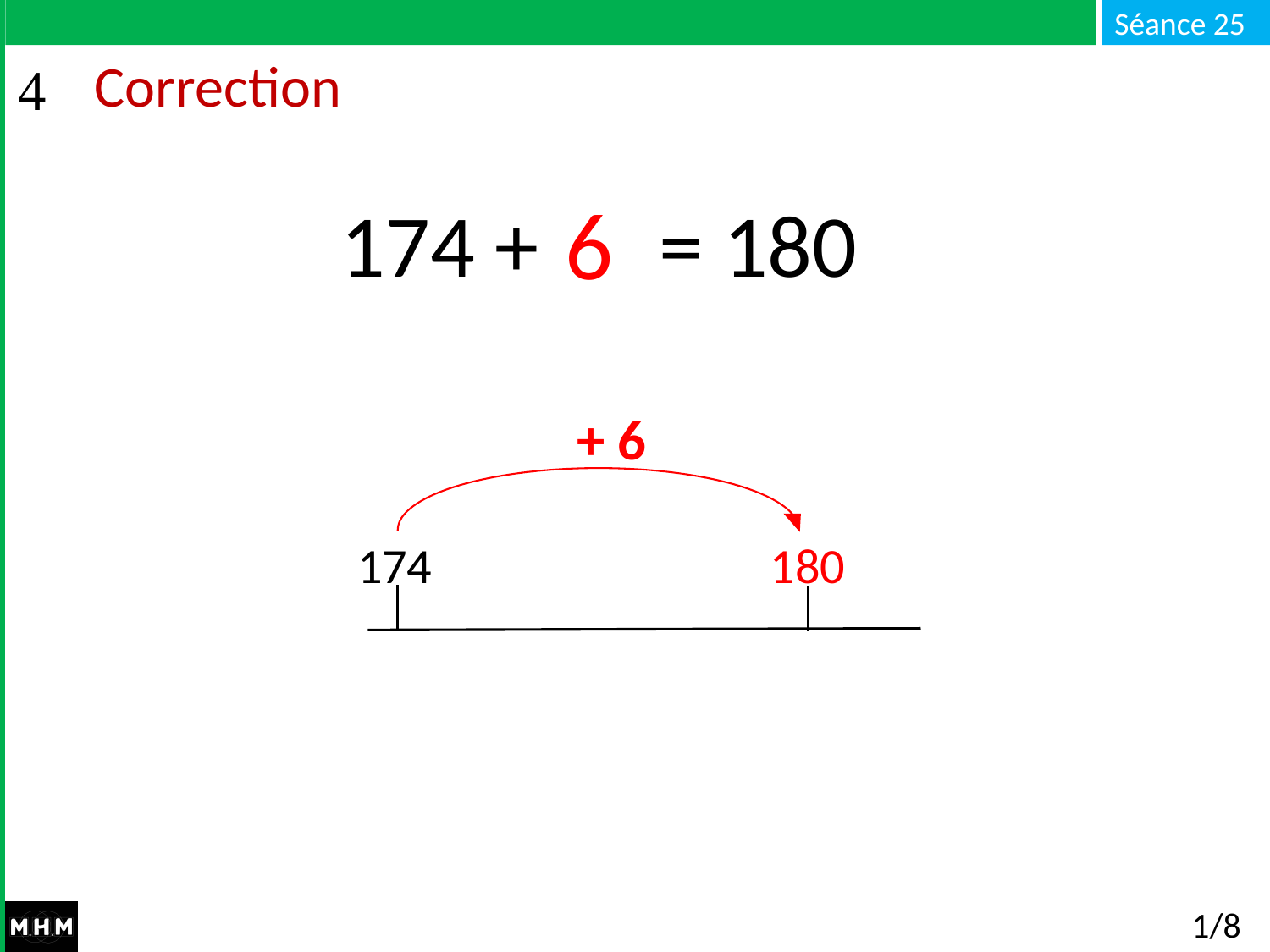

# Correction
6
174 + …  = 180
+ 6

174
180
1/8